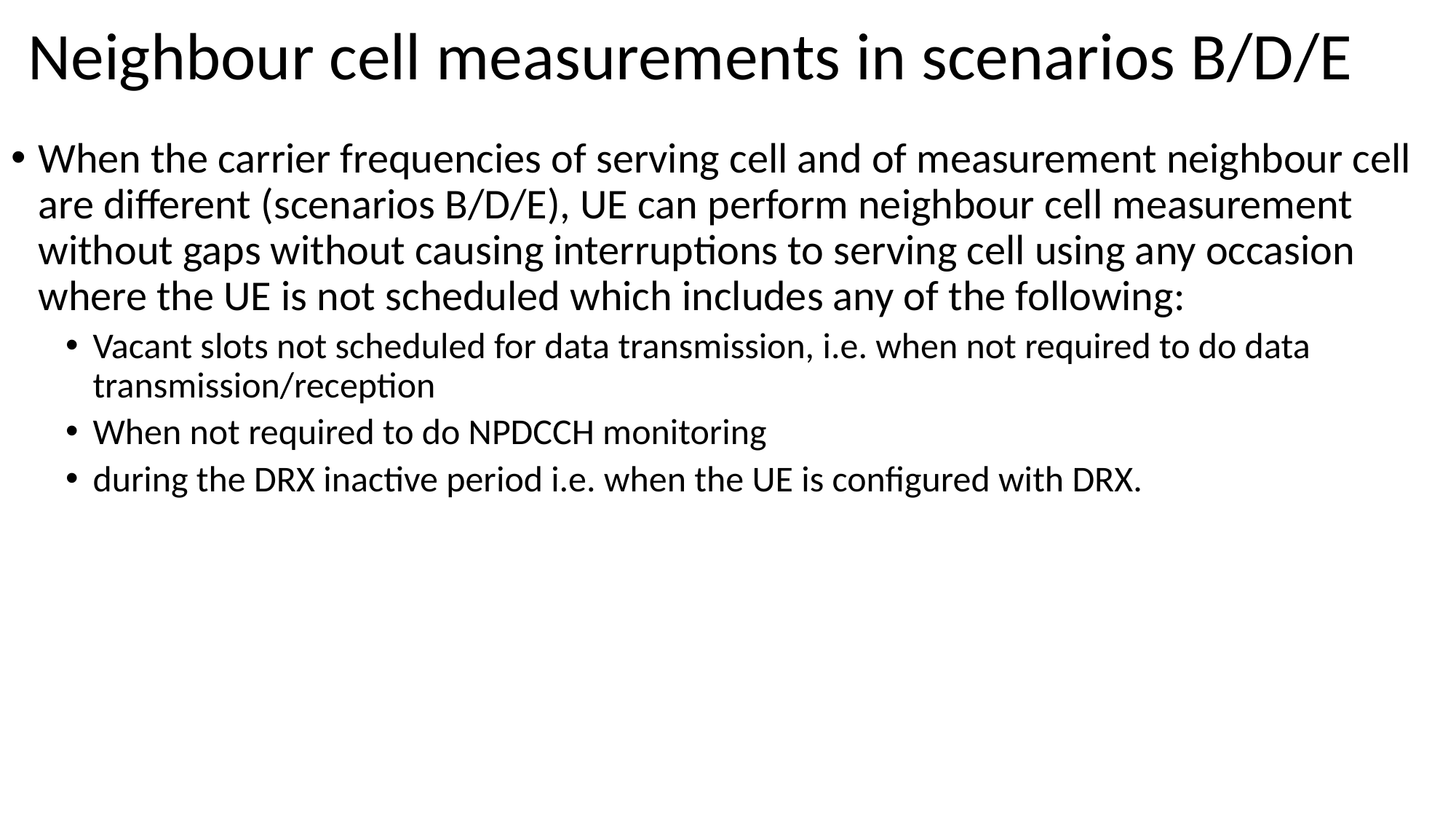

# Neighbour cell measurements in scenarios B/D/E
When the carrier frequencies of serving cell and of measurement neighbour cell are different (scenarios B/D/E), UE can perform neighbour cell measurement without gaps without causing interruptions to serving cell using any occasion where the UE is not scheduled which includes any of the following:
Vacant slots not scheduled for data transmission, i.e. when not required to do data transmission/reception
When not required to do NPDCCH monitoring
during the DRX inactive period i.e. when the UE is configured with DRX.